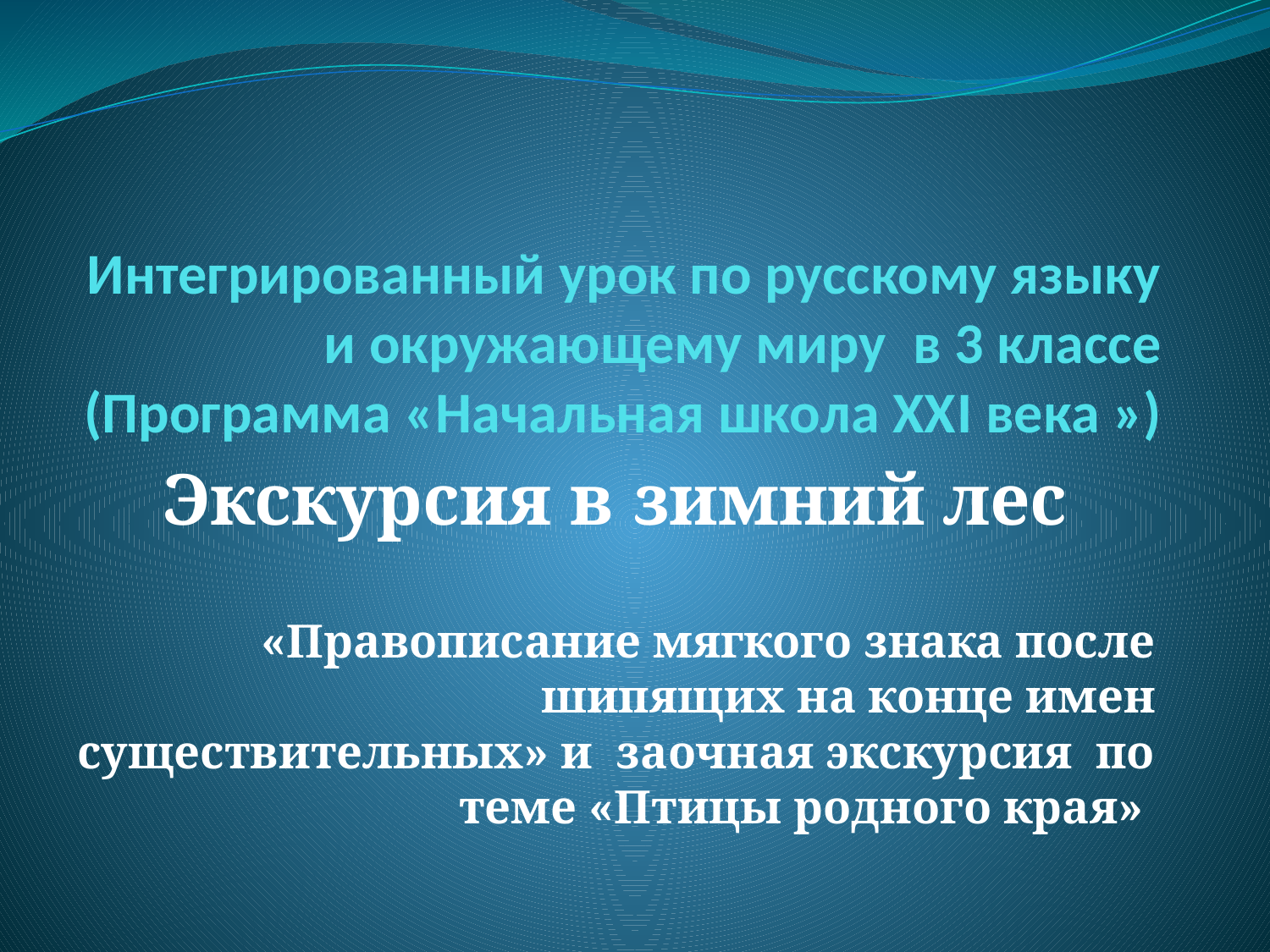

# Интегрированный урок по русскому языку и окружающему миру  в 3 классе (Программа «Начальная школа ХХI века »)
Экскурсия в зимний лес

«Правописание мягкого знака после шипящих на конце имен существительных» и  заочная экскурсия  по теме «Птицы родного края»